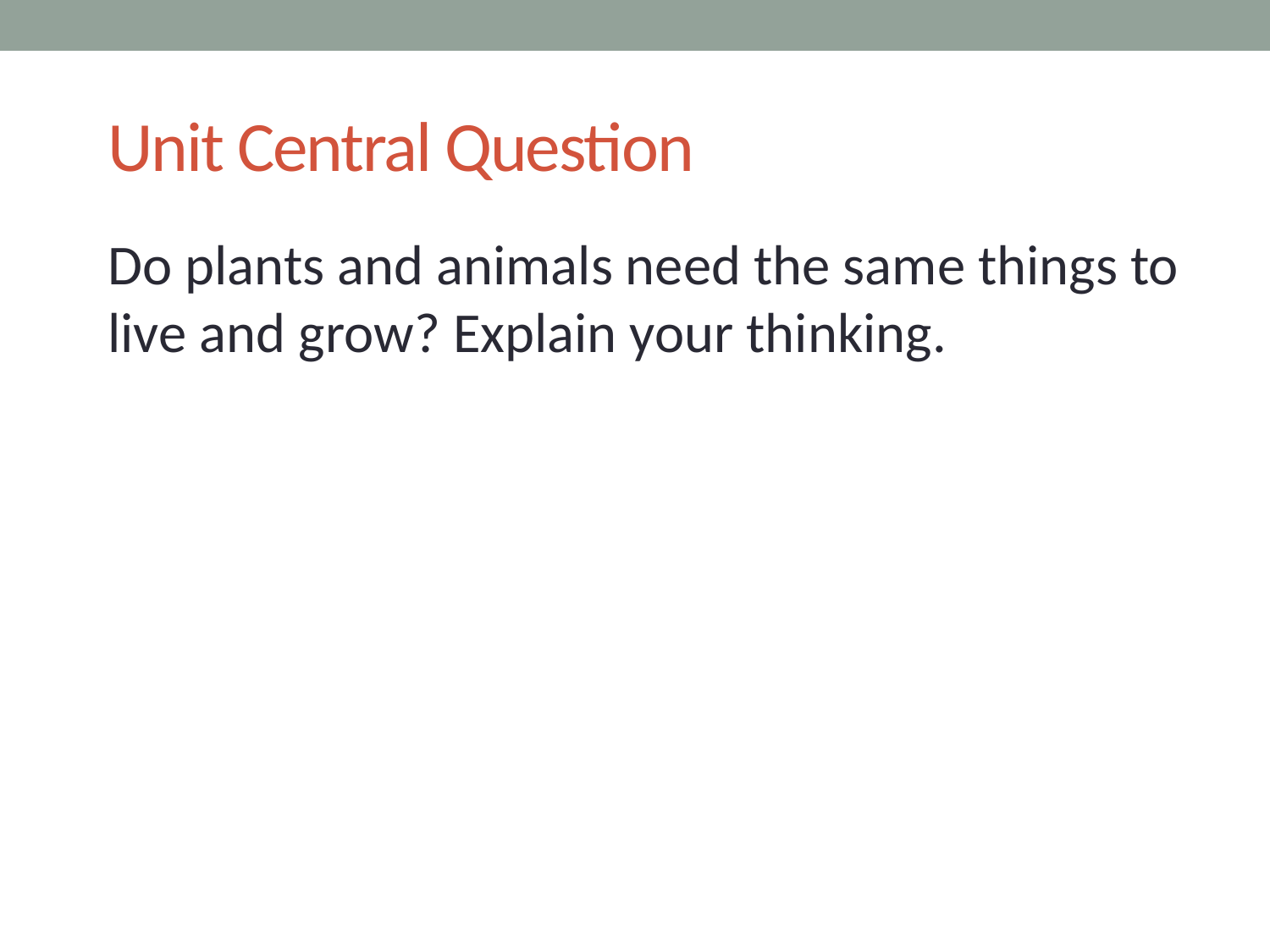

# Unit Central Question
Do plants and animals need the same things to live and grow? Explain your thinking.